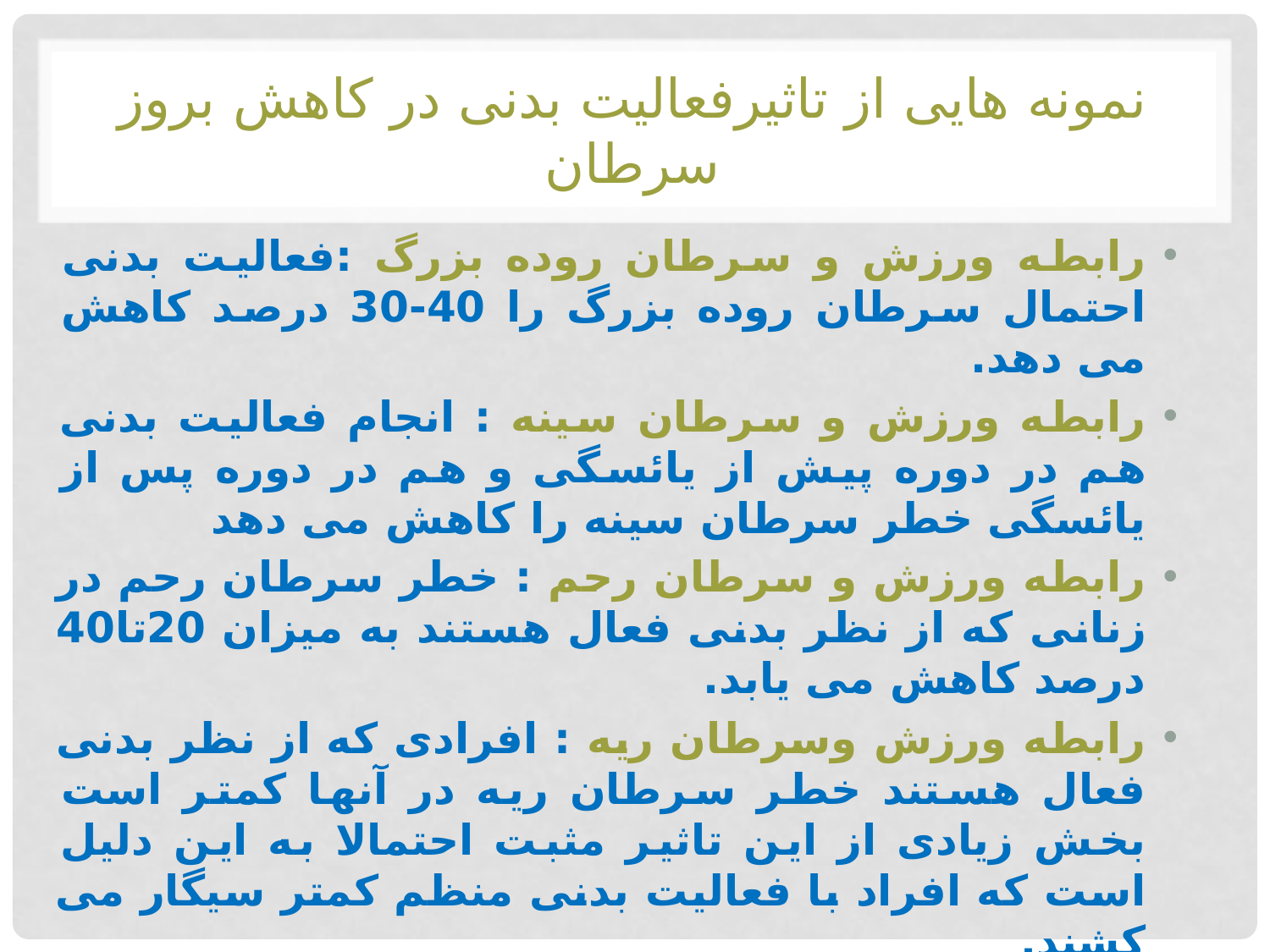

# نمونه هایی از تاثیرفعالیت بدنی در کاهش بروز سرطان
رابطه ورزش و سرطان روده بزرگ :فعالیت بدنی احتمال سرطان روده بزرگ را 40-30 درصد کاهش می دهد.
رابطه ورزش و سرطان سینه : انجام فعالیت بدنی هم در دوره پیش از یائسگی و هم در دوره پس از یائسگی خطر سرطان سینه را کاهش می دهد
رابطه ورزش و سرطان رحم : خطر سرطان رحم در زنانی که از نظر بدنی فعال هستند به میزان 20تا40 درصد کاهش می یابد.
رابطه ورزش وسرطان ریه : افرادی که از نظر بدنی فعال هستند خطر سرطان ریه در آنها کمتر است بخش زیادی از این تاثیر مثبت احتمالا به این دلیل است که افراد با فعالیت بدنی منظم کمتر سیگار می کشند.
رابطه ورزش و سرطان پروستات : امکان دارد مردانی که از نظر بدنی فعال هستند کمتر به سرطان پروستات مبتلا شوند.